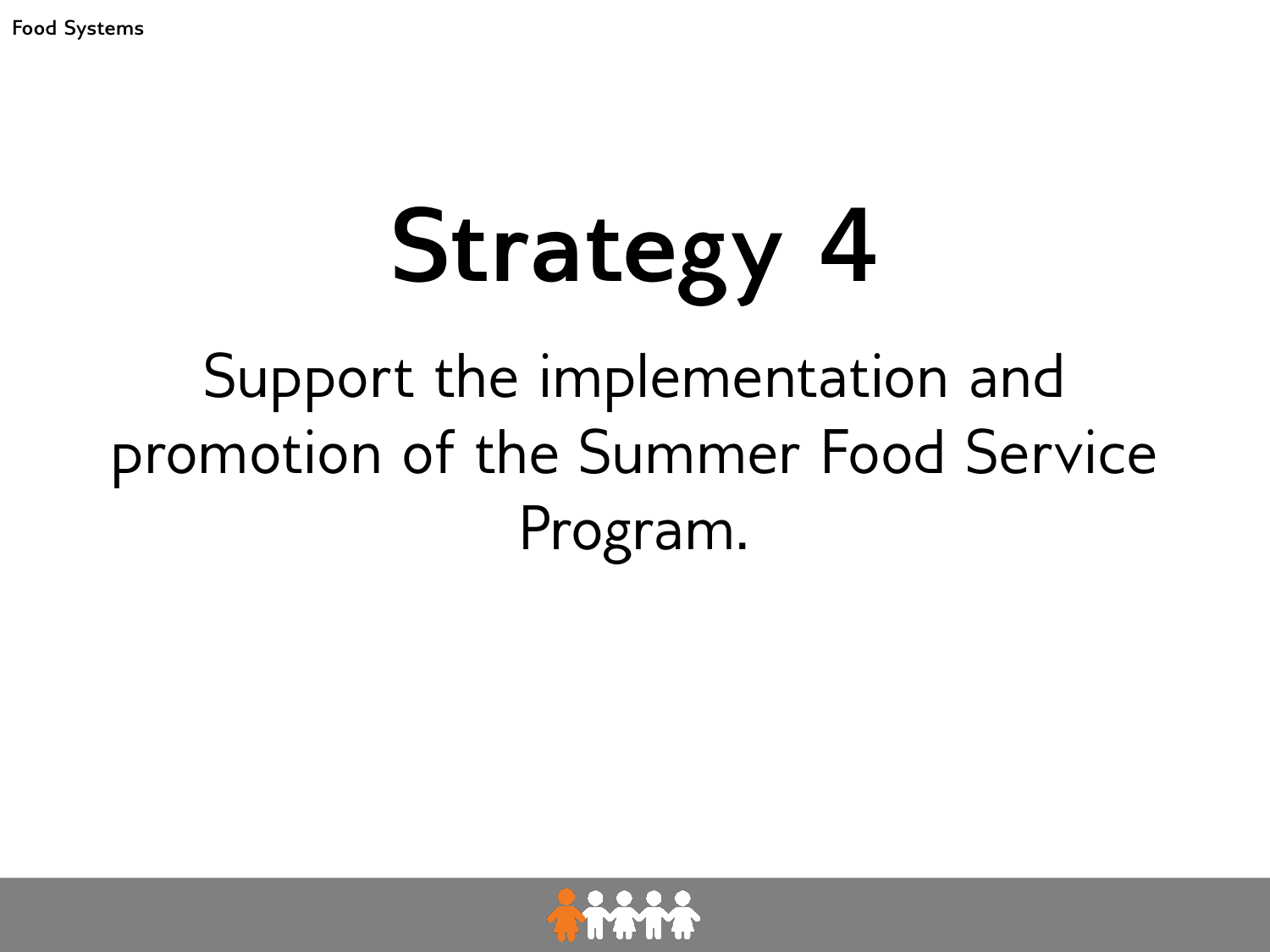

Food Systems
Strategy 4
Support the implementation and promotion of the Summer Food Service Program.